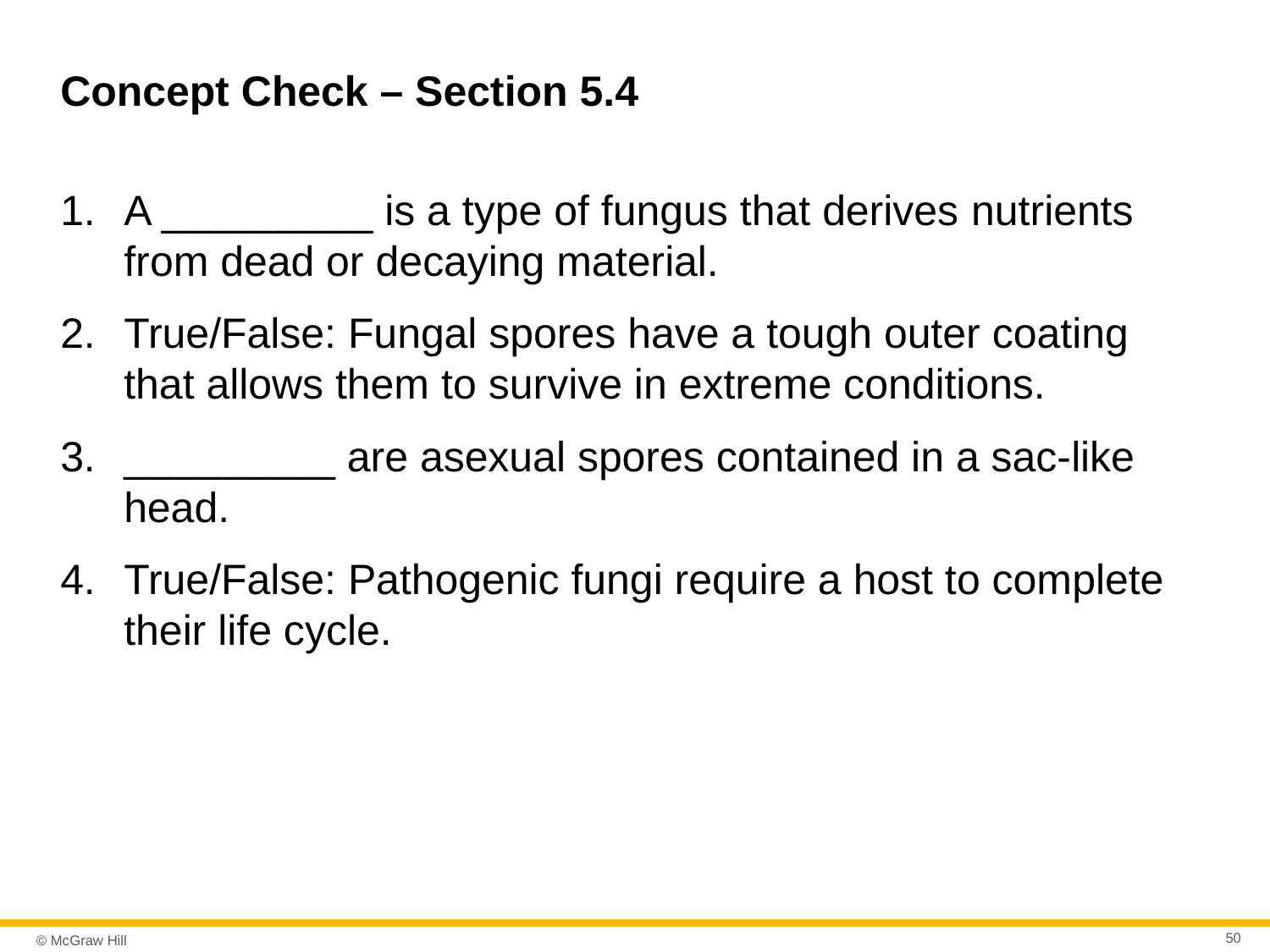

# Concept Check – Section 5.4
A _________ is a type of fungus that derives nutrients from dead or decaying material.
True/False: Fungal spores have a tough outer coating that allows them to survive in extreme conditions.
_________ are asexual spores contained in a sac-like head.
True/False: Pathogenic fungi require a host to complete their life cycle.